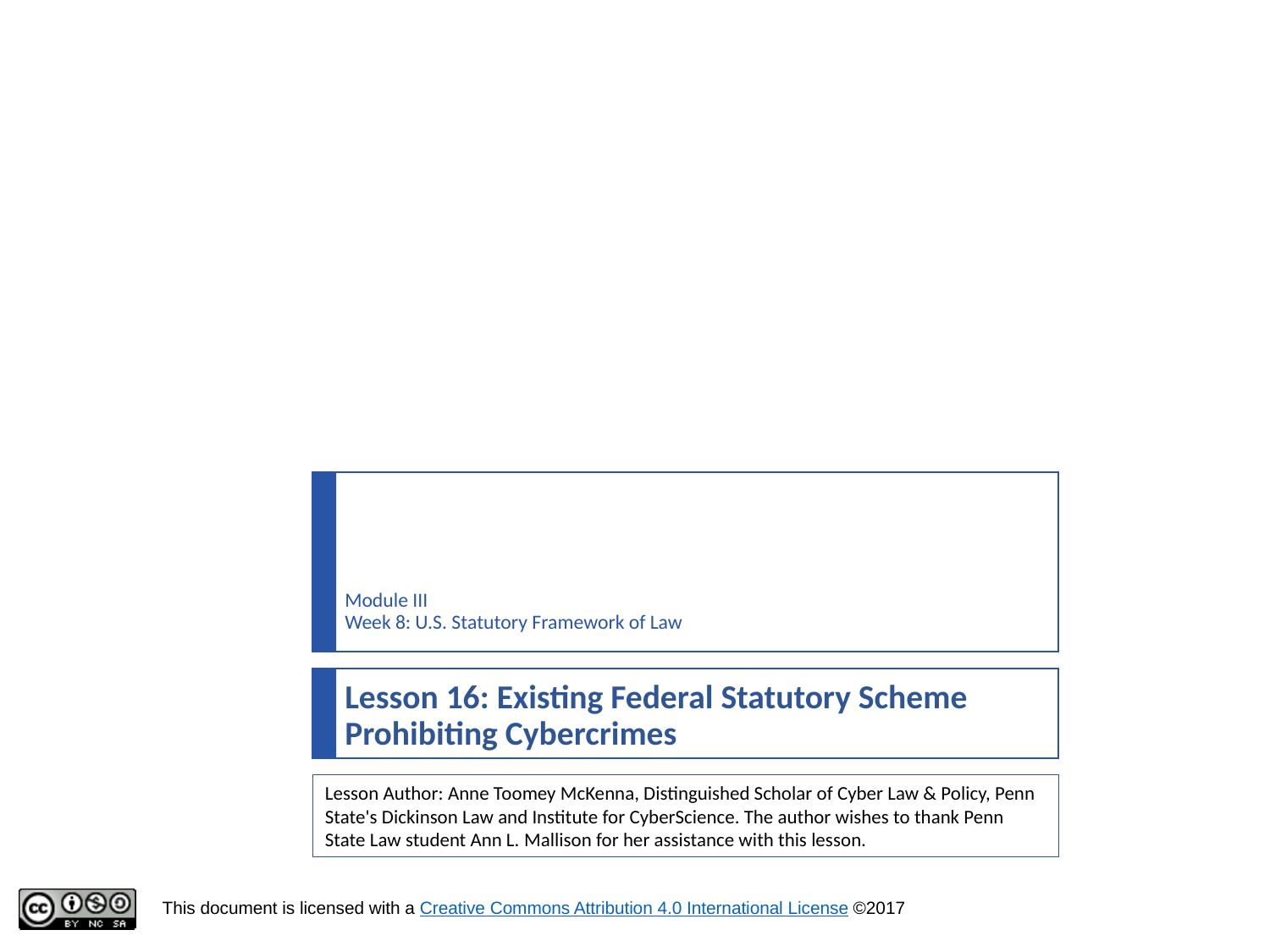

# Module III Week 8: U.S. Statutory Framework of Law
Lesson 16: Existing Federal Statutory Scheme Prohibiting Cybercrimes
Lesson Author: Anne Toomey McKenna, Distinguished Scholar of Cyber Law & Policy, Penn State's Dickinson Law and Institute for CyberScience. The author wishes to thank Penn State Law student Ann L. Mallison for her assistance with this lesson.